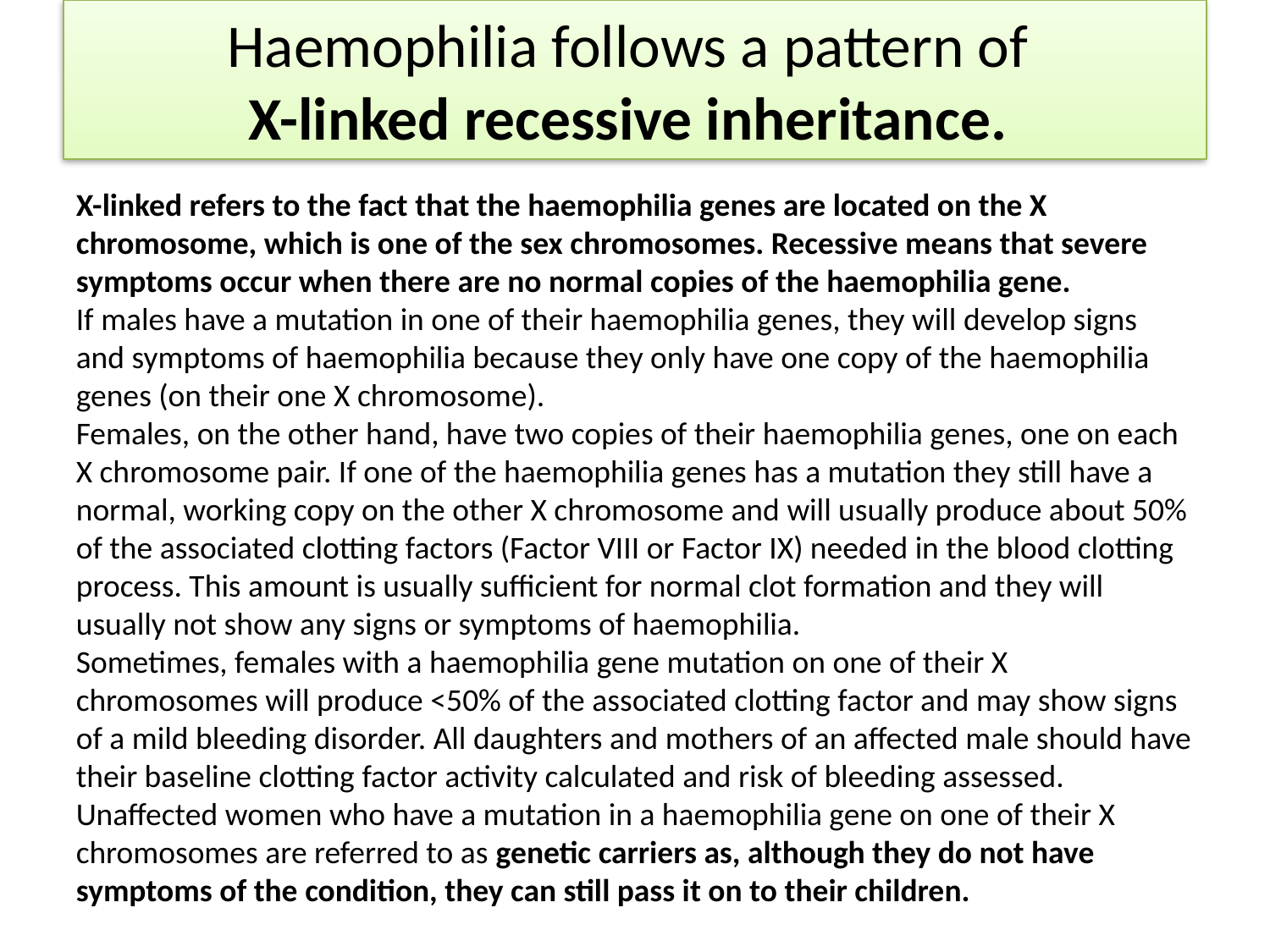

# Haemophilia follows a pattern of X-linked recessive inheritance.

X-linked refers to the fact that the haemophilia genes are located on the X chromosome, which is one of the sex chromosomes. Recessive means that severe symptoms occur when there are no normal copies of the haemophilia gene.
If males have a mutation in one of their haemophilia genes, they will develop signs and symptoms of haemophilia because they only have one copy of the haemophilia genes (on their one X chromosome).
Females, on the other hand, have two copies of their haemophilia genes, one on each X chromosome pair. If one of the haemophilia genes has a mutation they still have a normal, working copy on the other X chromosome and will usually produce about 50% of the associated clotting factors (Factor VIII or Factor IX) needed in the blood clotting process. This amount is usually sufficient for normal clot formation and they will usually not show any signs or symptoms of haemophilia.
Sometimes, females with a haemophilia gene mutation on one of their X chromosomes will produce <50% of the associated clotting factor and may show signs of a mild bleeding disorder. All daughters and mothers of an affected male should have their baseline clotting factor activity calculated and risk of bleeding assessed.
Unaffected women who have a mutation in a haemophilia gene on one of their X chromosomes are referred to as genetic carriers as, although they do not have symptoms of the condition, they can still pass it on to their children.